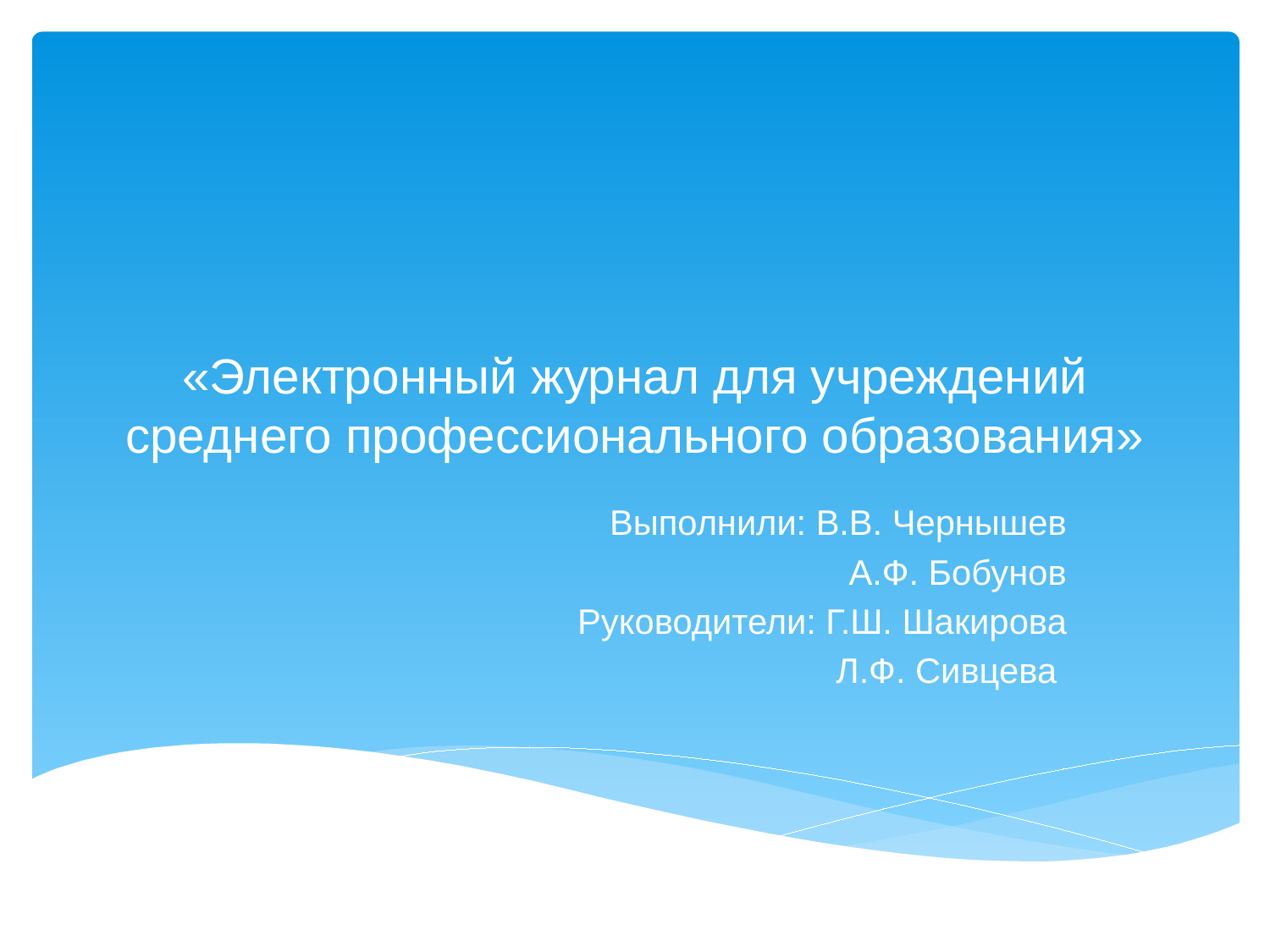

# «Электронный журнал для учреждений среднего профессионального образования»
Выполнили: В.В. Чернышев
А.Ф. Бобунов
Руководители: Г.Ш. Шакирова
Л.Ф. Сивцева